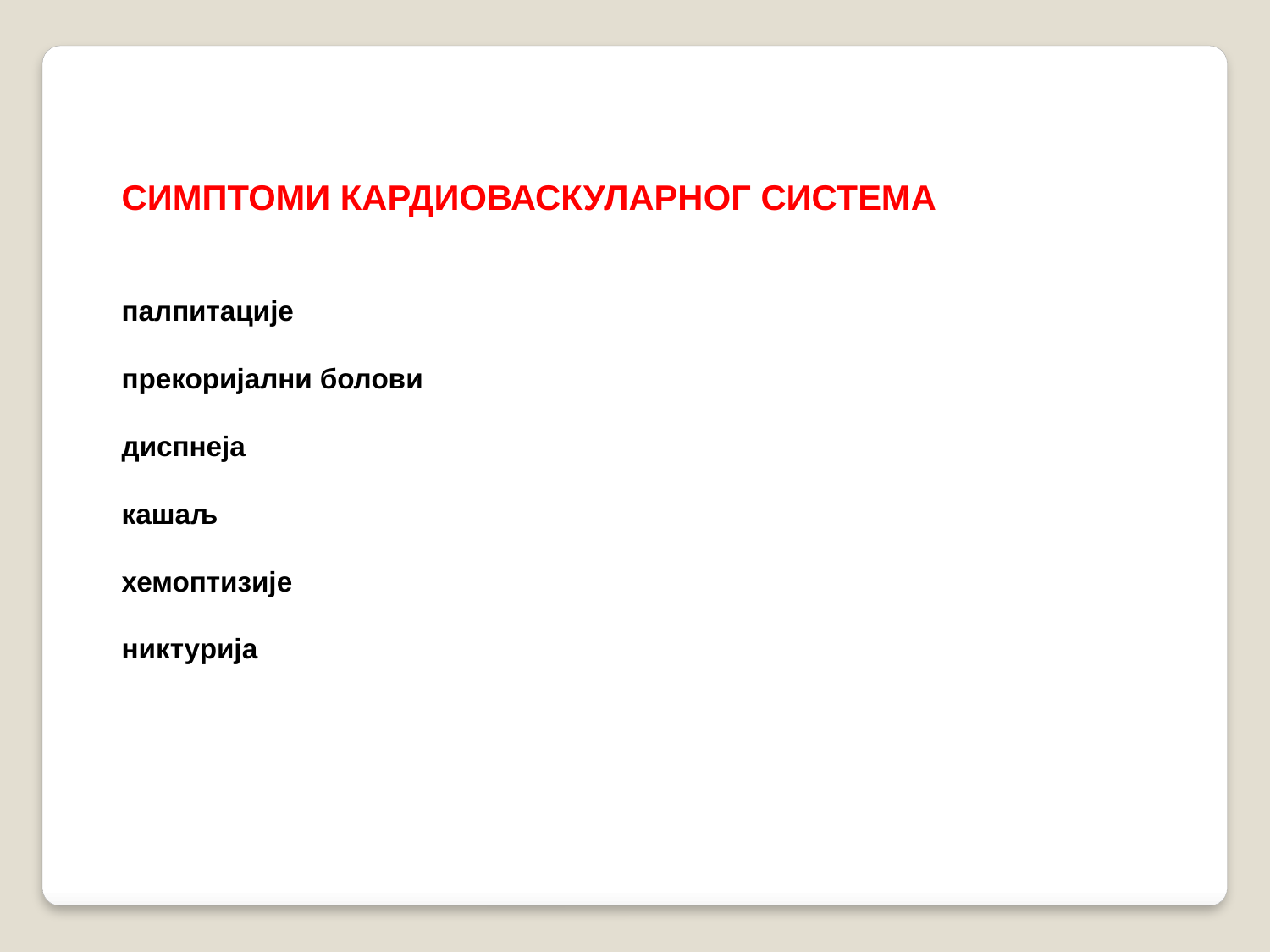

СИМПТОМИ КАРДИОВАСКУЛАРНОГ СИСТЕМА

палпитације

прекоријални болови

диспнеја

кашаљ

хемоптизије

никтурија